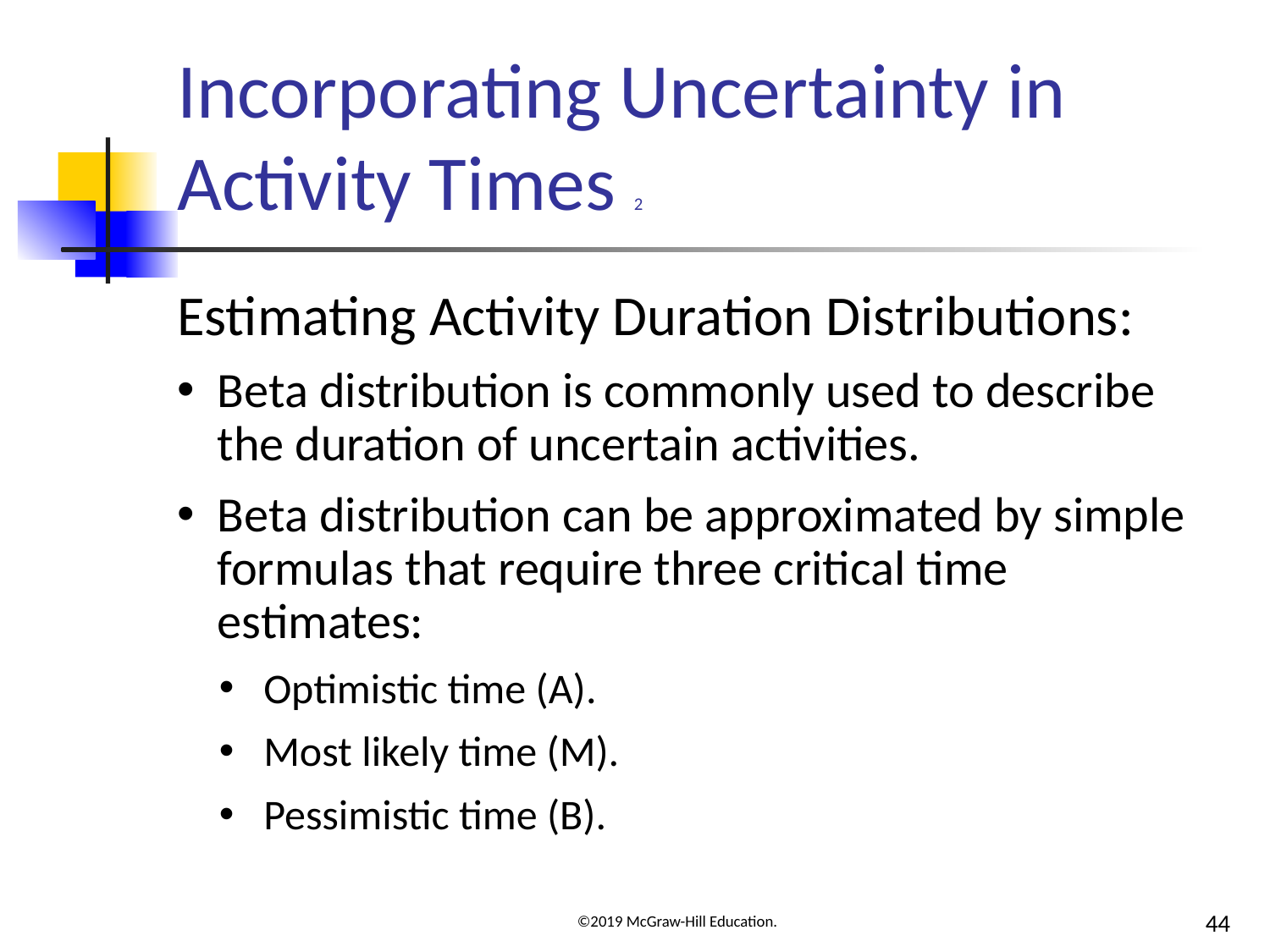

# Incorporating Uncertainty in Activity Times 2
Estimating Activity Duration Distributions:
Beta distribution is commonly used to describe the duration of uncertain activities.
Beta distribution can be approximated by simple formulas that require three critical time estimates:
Optimistic time (A).
Most likely time (M).
Pessimistic time (B).